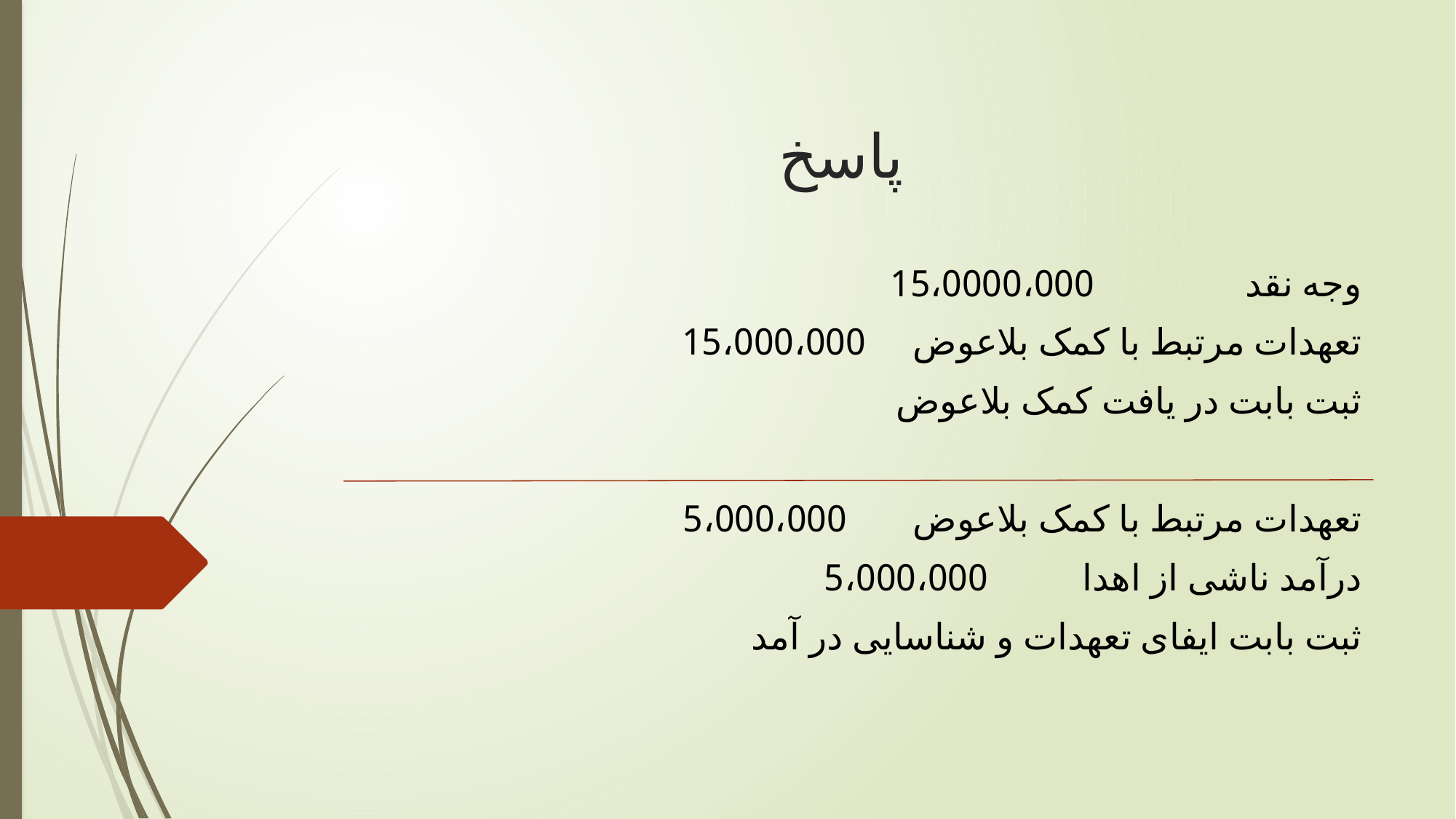

# پاسخ
وجه نقد                15،0000،000
                     تعهدات مرتبط با کمک بلاعوض     15،000،000
       ثبت بابت در یافت کمک بلاعوض

تعهدات مرتبط با کمک بلاعوض       5،000،000
                       درآمد ناشی از اهدا          5،000،000
            ثبت بابت ایفای تعهدات و شناسایی در آمد